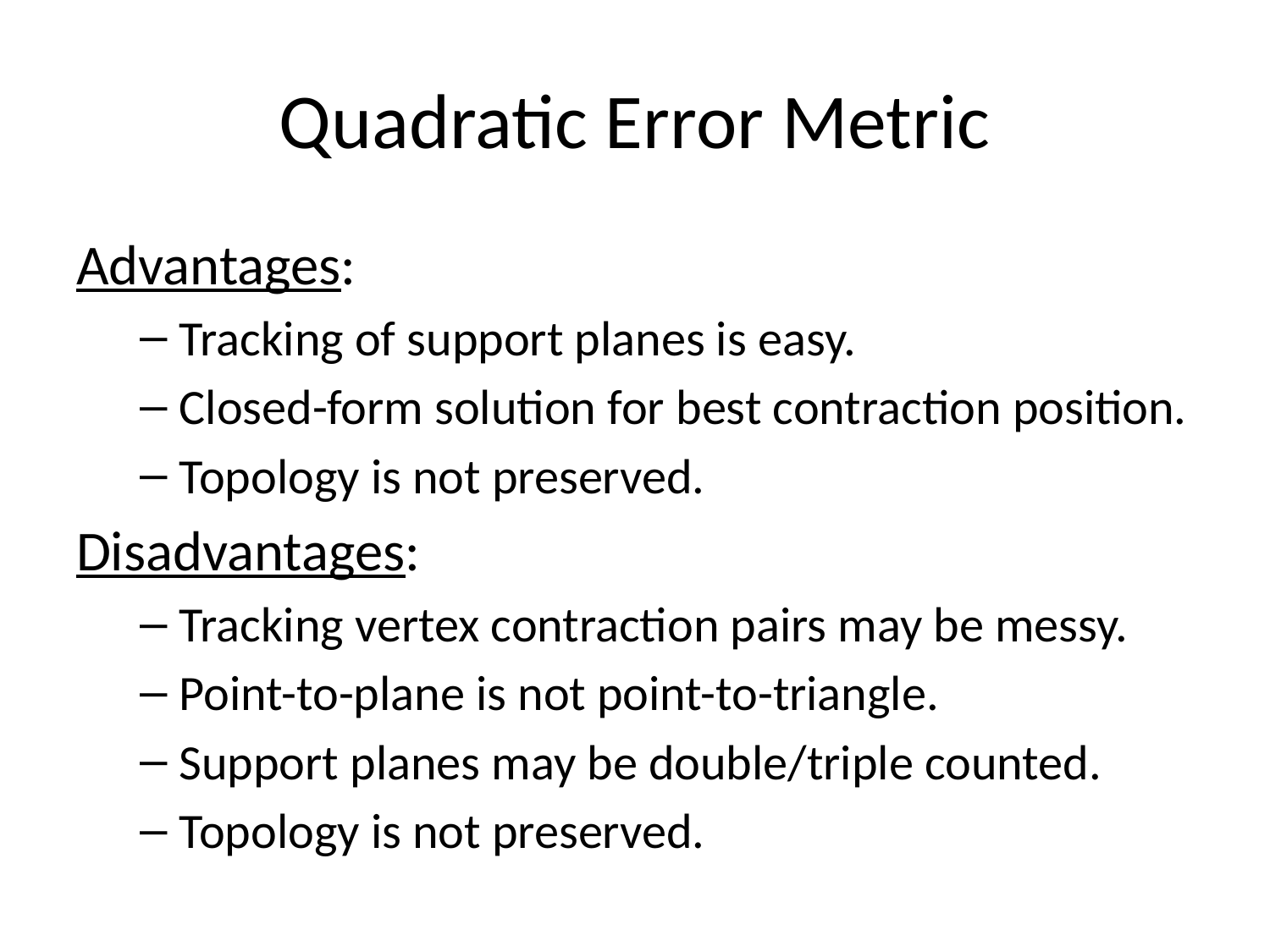

# Quadratic Error Metric
Advantages:
Tracking of support planes is easy.
Closed-form solution for best contraction position.
Topology is not preserved.
Disadvantages:
Tracking vertex contraction pairs may be messy.
Point-to-plane is not point-to-triangle.
Support planes may be double/triple counted.
Topology is not preserved.